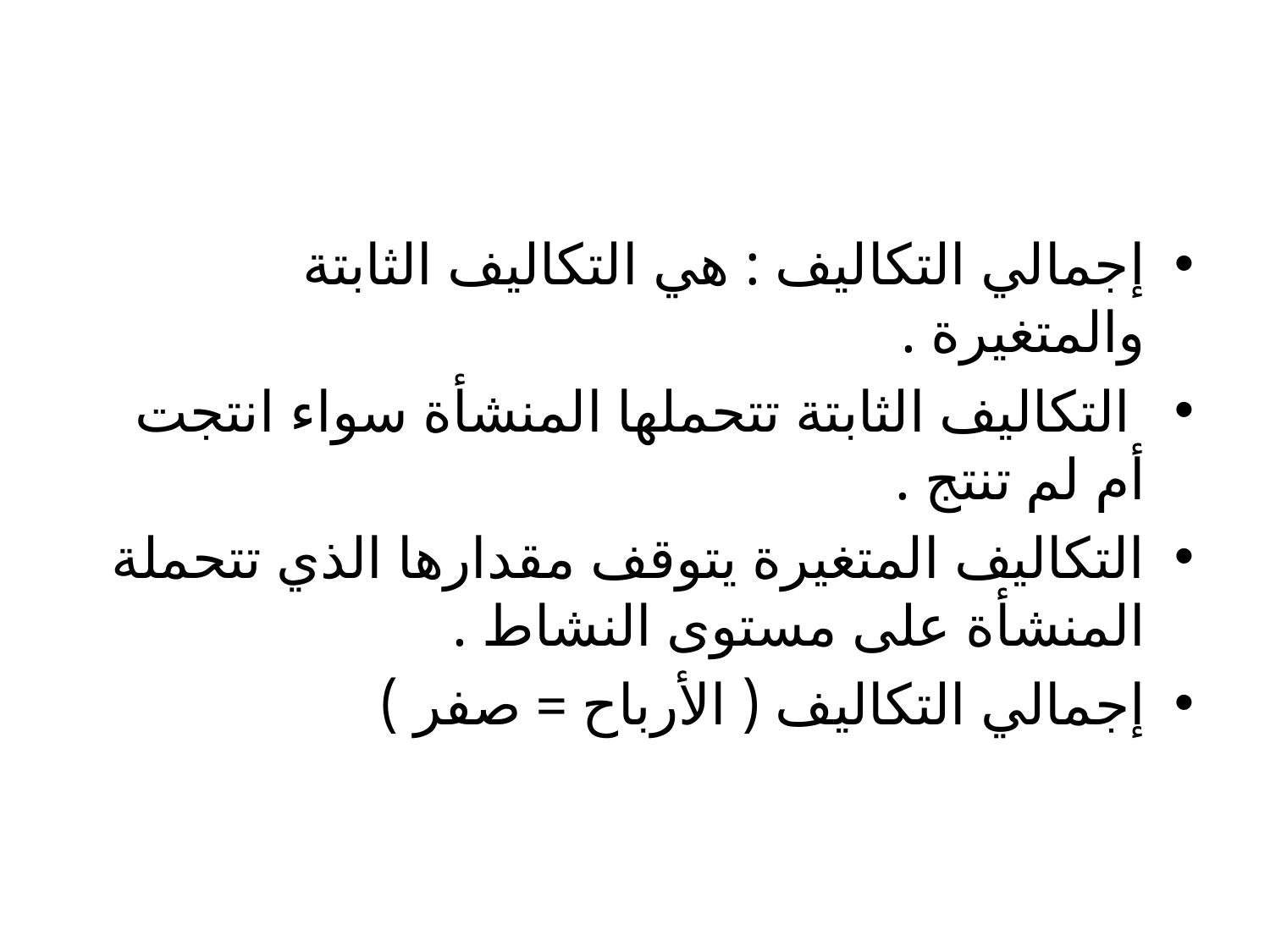

إجمالي التكاليف : هي التكاليف الثابتة والمتغيرة .
 التكاليف الثابتة تتحملها المنشأة سواء انتجت أم لم تنتج .
التكاليف المتغيرة يتوقف مقدارها الذي تتحملة المنشأة على مستوى النشاط .
إجمالي التكاليف ( الأرباح = صفر )